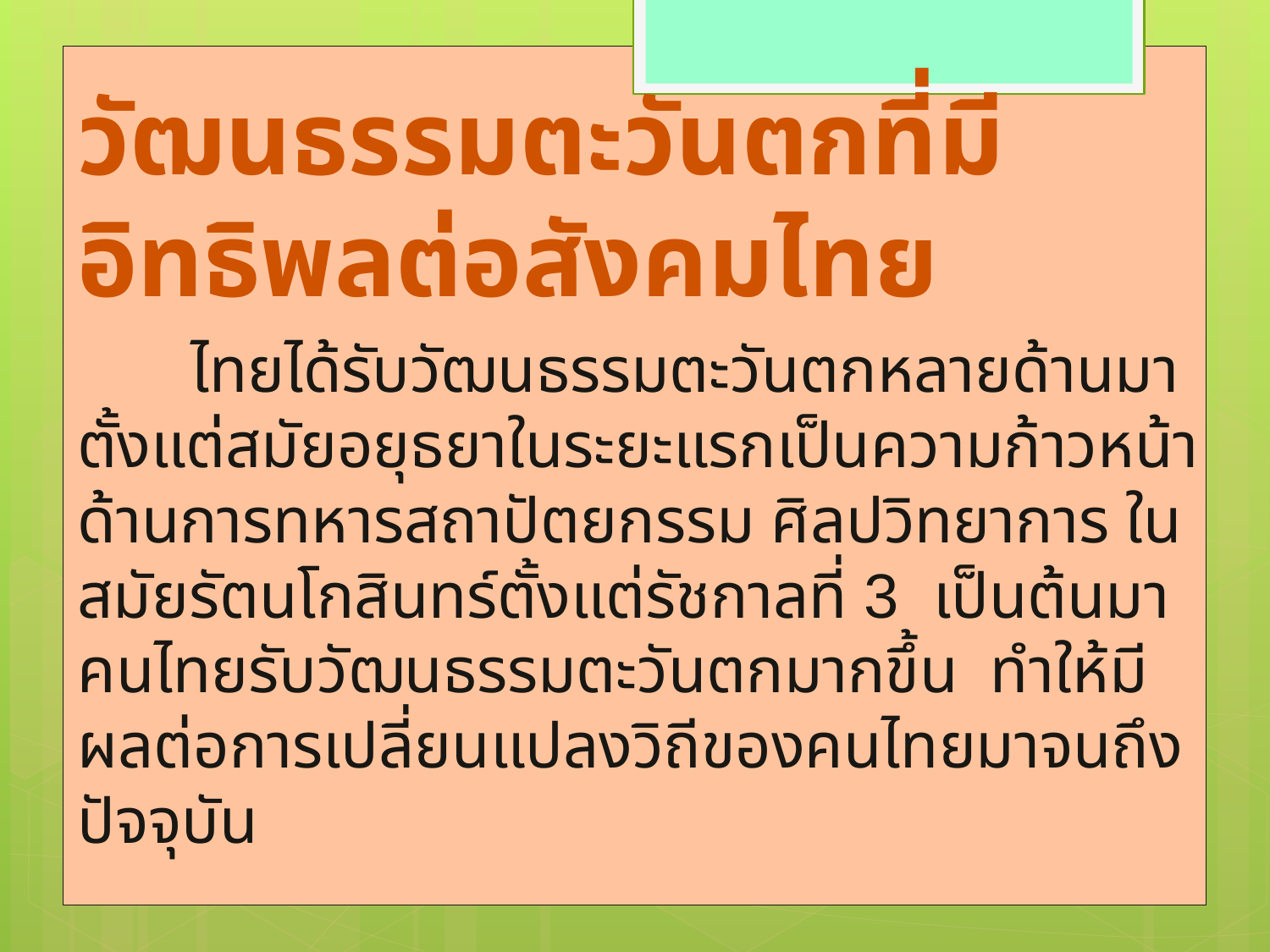

วัฒนธรรมตะวันตกที่มีอิทธิพลต่อสังคมไทย
	ไทยได้รับวัฒนธรรมตะวันตกหลายด้านมาตั้งแต่สมัยอยุธยาในระยะแรกเป็นความก้าวหน้าด้านการทหารสถาปัตยกรรม ศิลปวิทยาการ ในสมัยรัตนโกสินทร์ตั้งแต่รัชกาลที่ 3  เป็นต้นมา  คนไทยรับวัฒนธรรมตะวันตกมากขึ้น  ทำให้มีผลต่อการเปลี่ยนแปลงวิถีของคนไทยมาจนถึงปัจจุบัน